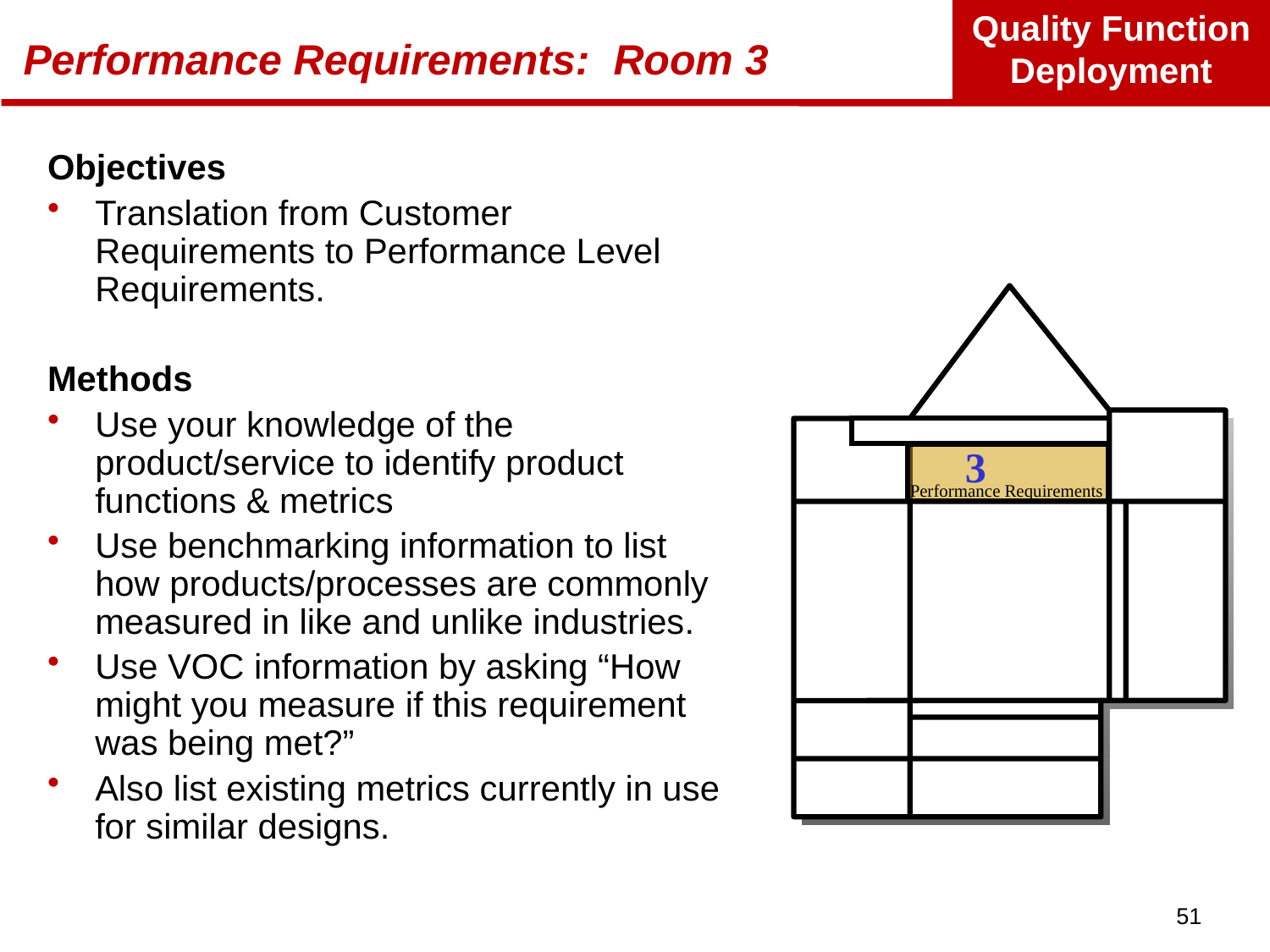

# Performance Requirements:  Room 3
Objectives
Translation from Customer Requirements to Performance Level Requirements.

Methods
Use your knowledge of the product/service to identify product functions & metrics
Use benchmarking information to list how products/processes are commonly measured in like and unlike industries.
Use VOC information by asking “How might you measure if this requirement was being met?”
Also list existing metrics currently in use for similar designs.

3

Performance Requirements